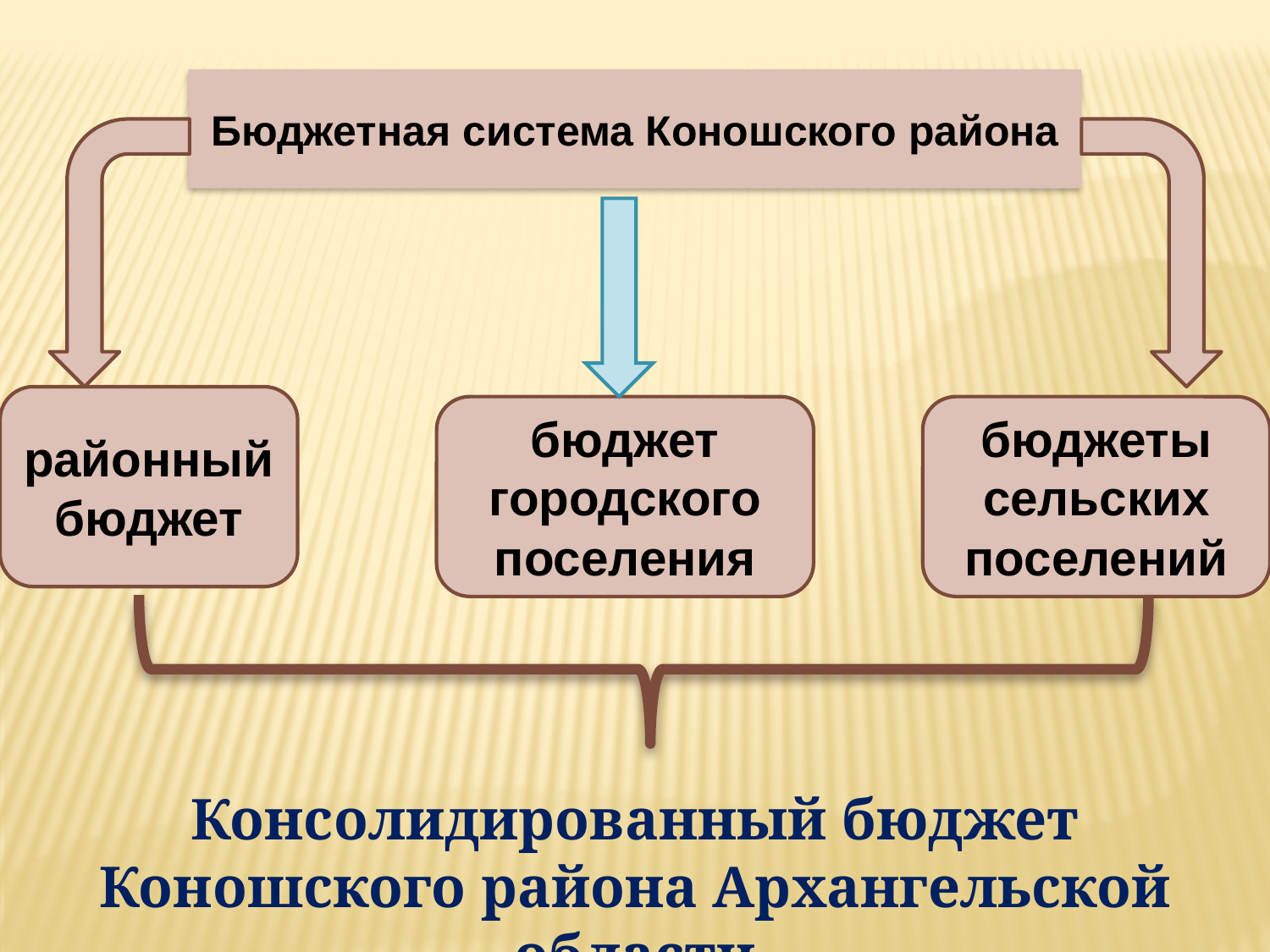

Бюджетная система Коношского района

районный бюджет
бюджет городского поселения
бюджеты сельских поселений
Консолидированный бюджет
Коношского района Архангельской области